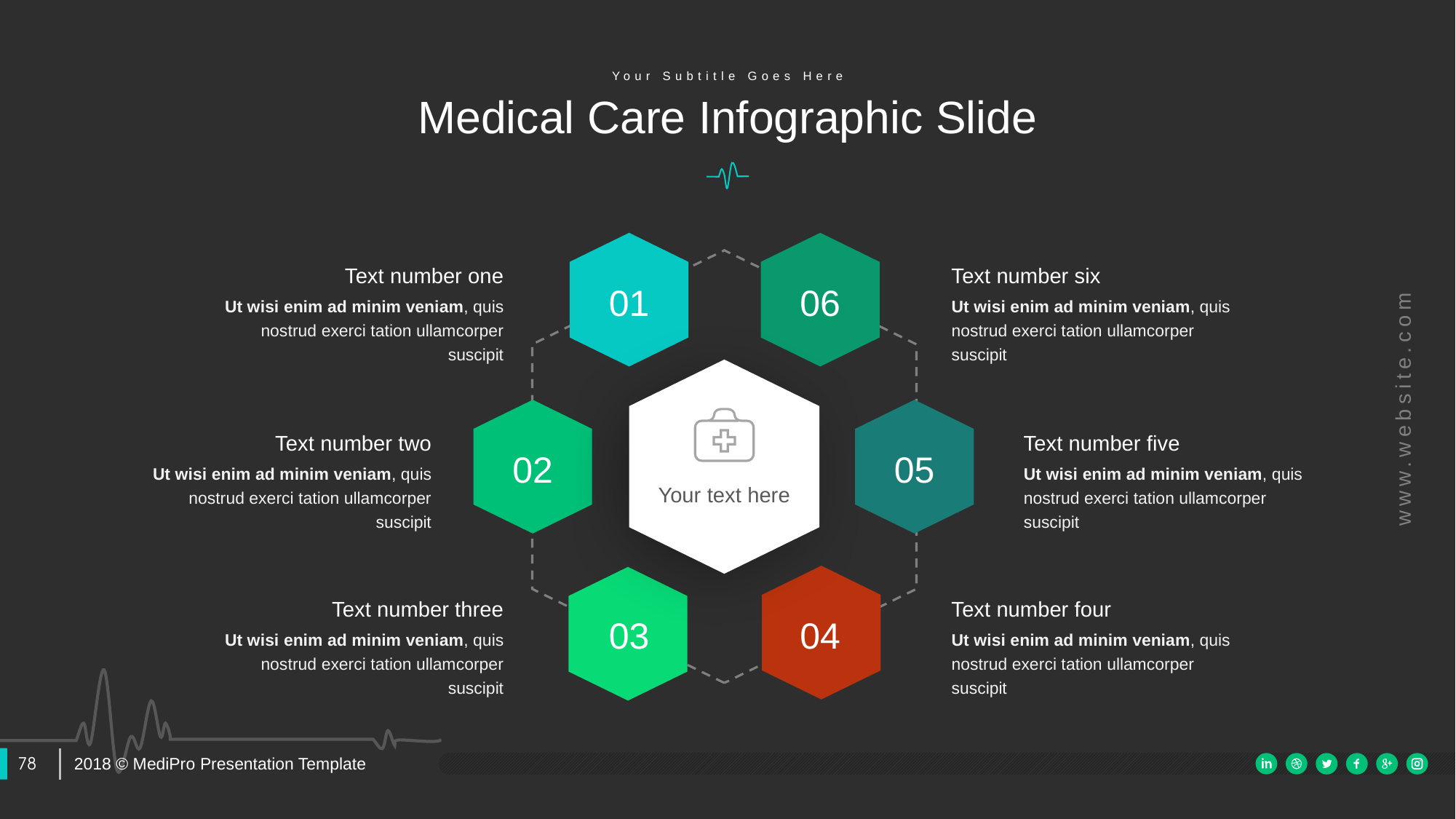

Your Subtitle Goes Here
Medical Care Infographic Slide

01

06
Text number one
Ut wisi enim ad minim veniam, quis nostrud exerci tation ullamcorper suscipit
Text number six
Ut wisi enim ad minim veniam, quis nostrud exerci tation ullamcorper suscipit

Your text here

05

02
Text number two
Ut wisi enim ad minim veniam, quis nostrud exerci tation ullamcorper suscipit
Text number five
Ut wisi enim ad minim veniam, quis nostrud exerci tation ullamcorper suscipit

04

03
Text number three
Ut wisi enim ad minim veniam, quis nostrud exerci tation ullamcorper suscipit
Text number four
Ut wisi enim ad minim veniam, quis nostrud exerci tation ullamcorper suscipit